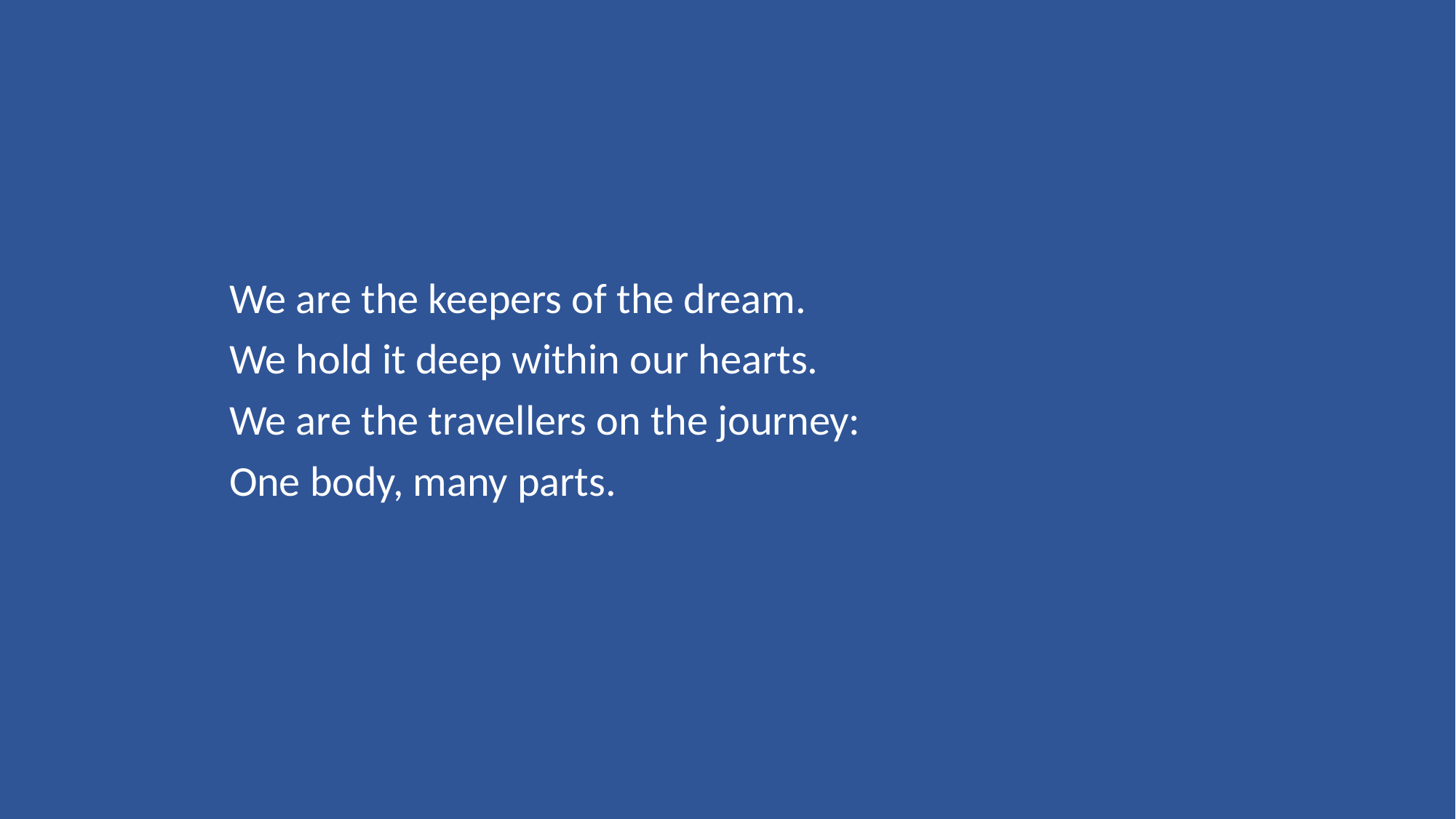

We are the keepers of the dream.
We hold it deep within our hearts.
We are the travellers on the journey:
One body, many parts.